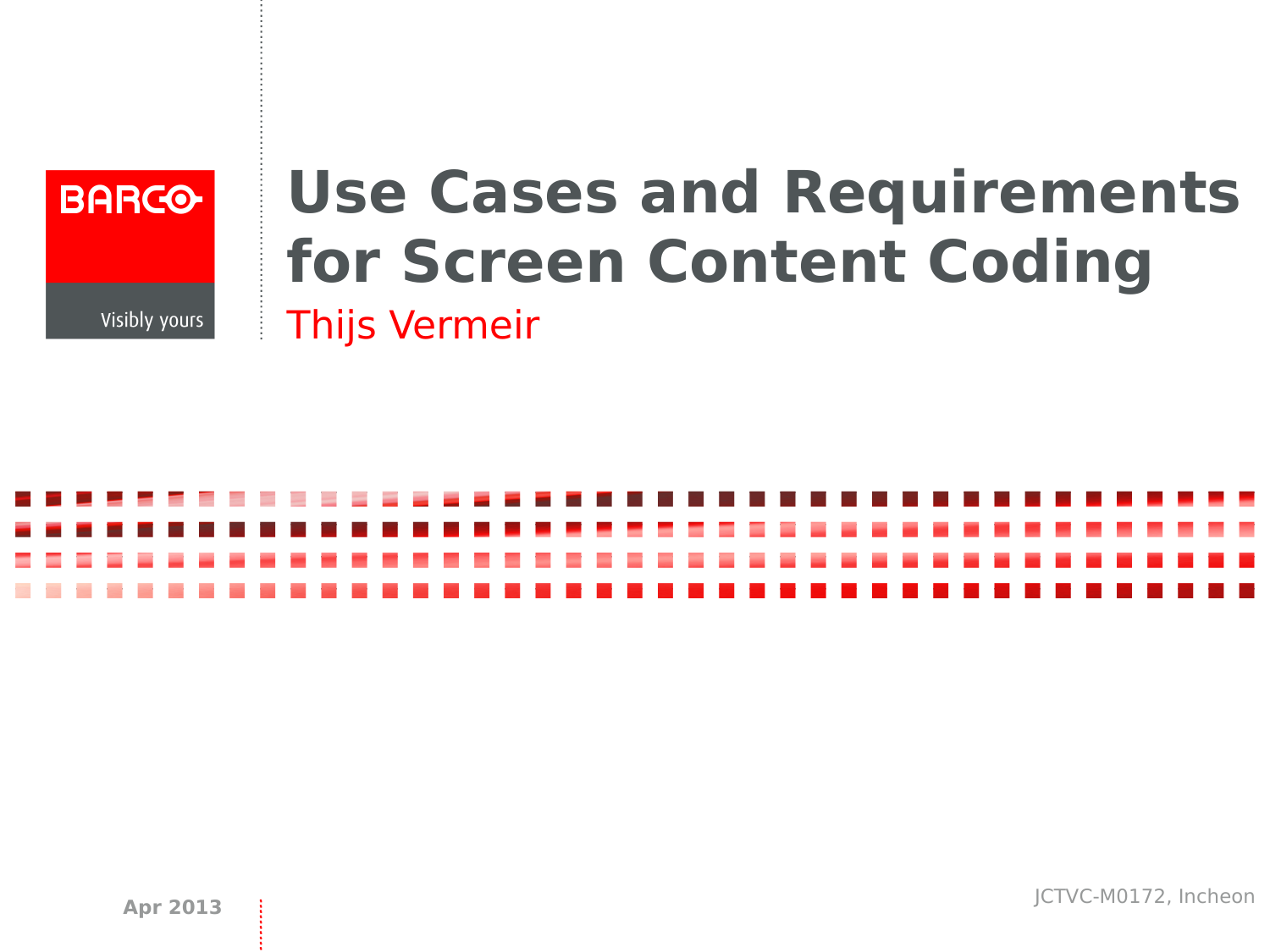

# Use Cases and Requirements for Screen Content Coding
Thijs Vermeir
Apr 2013
JCTVC-M0172, Incheon